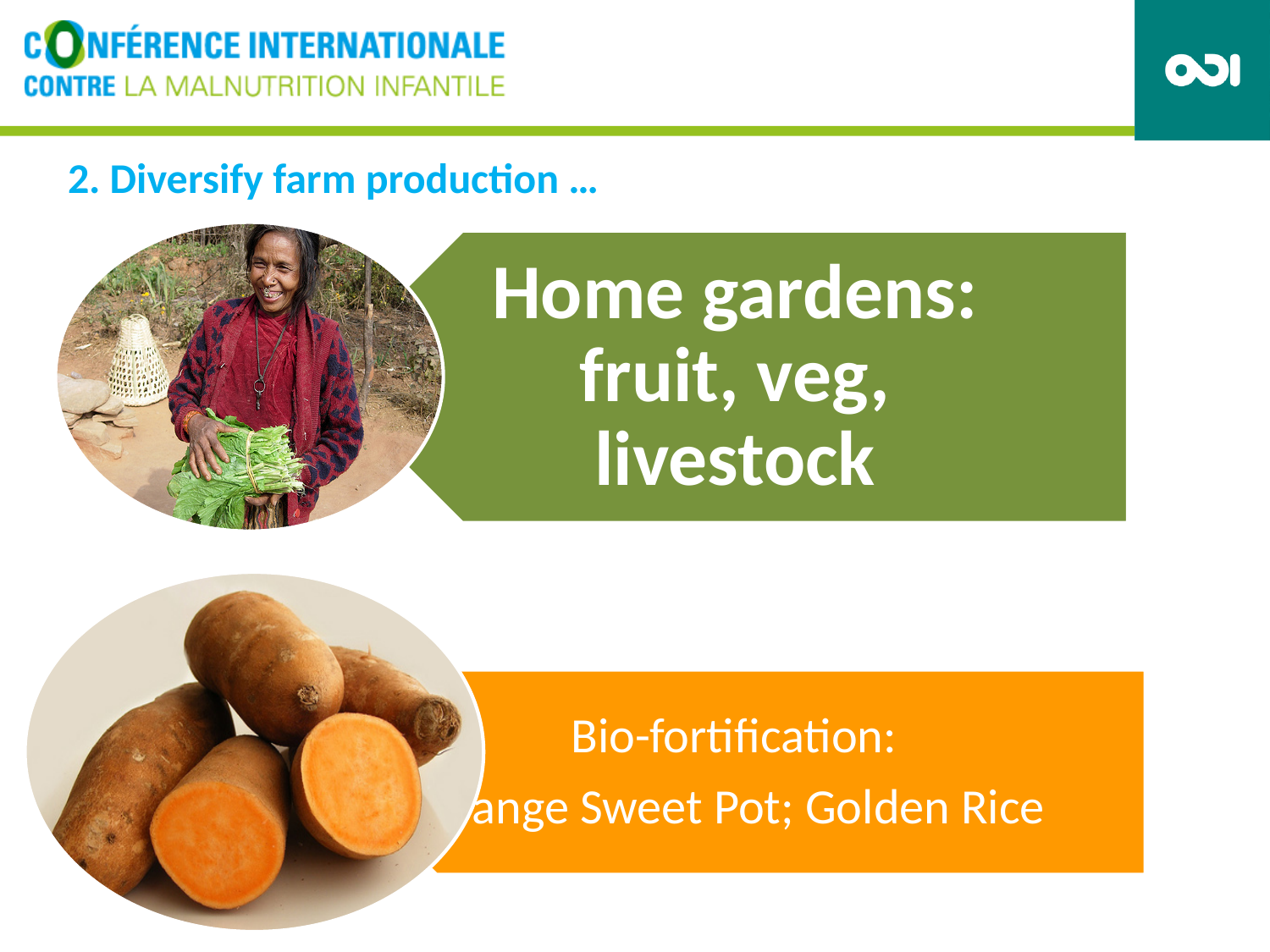

# 2. Diversify farm production …
Home gardens: fruit, veg, livestock
Bio-fortification:
Orange Sweet Pot; Golden Rice